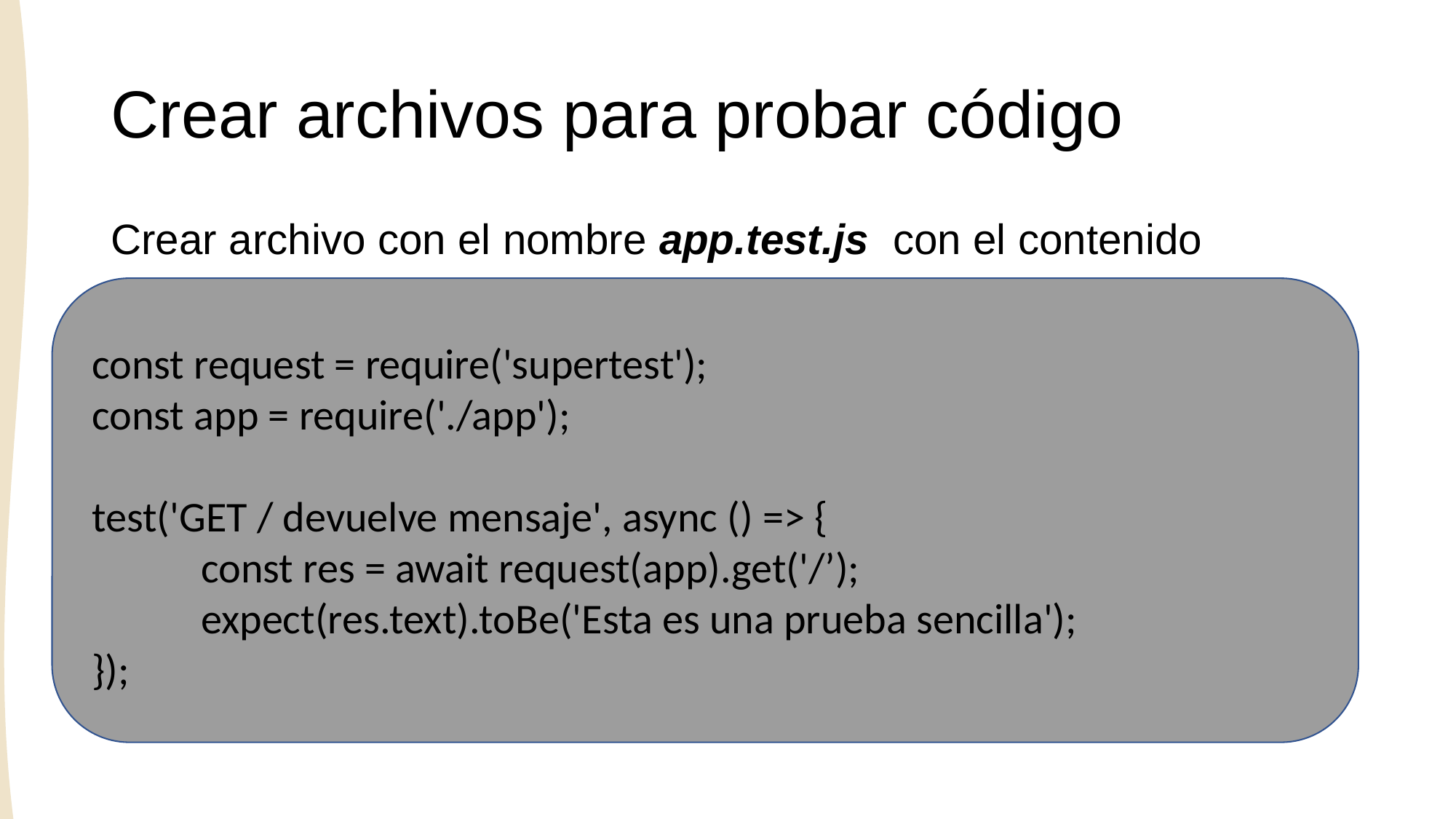

# Crear archivos para probar código
Crear archivo con el nombre app.test.js  con el contenido

const request = require('supertest');
const app = require('./app');
test('GET / devuelve mensaje', async () => {
	const res = await request(app).get('/’);
	expect(res.text).toBe('Esta es una prueba sencilla');
});